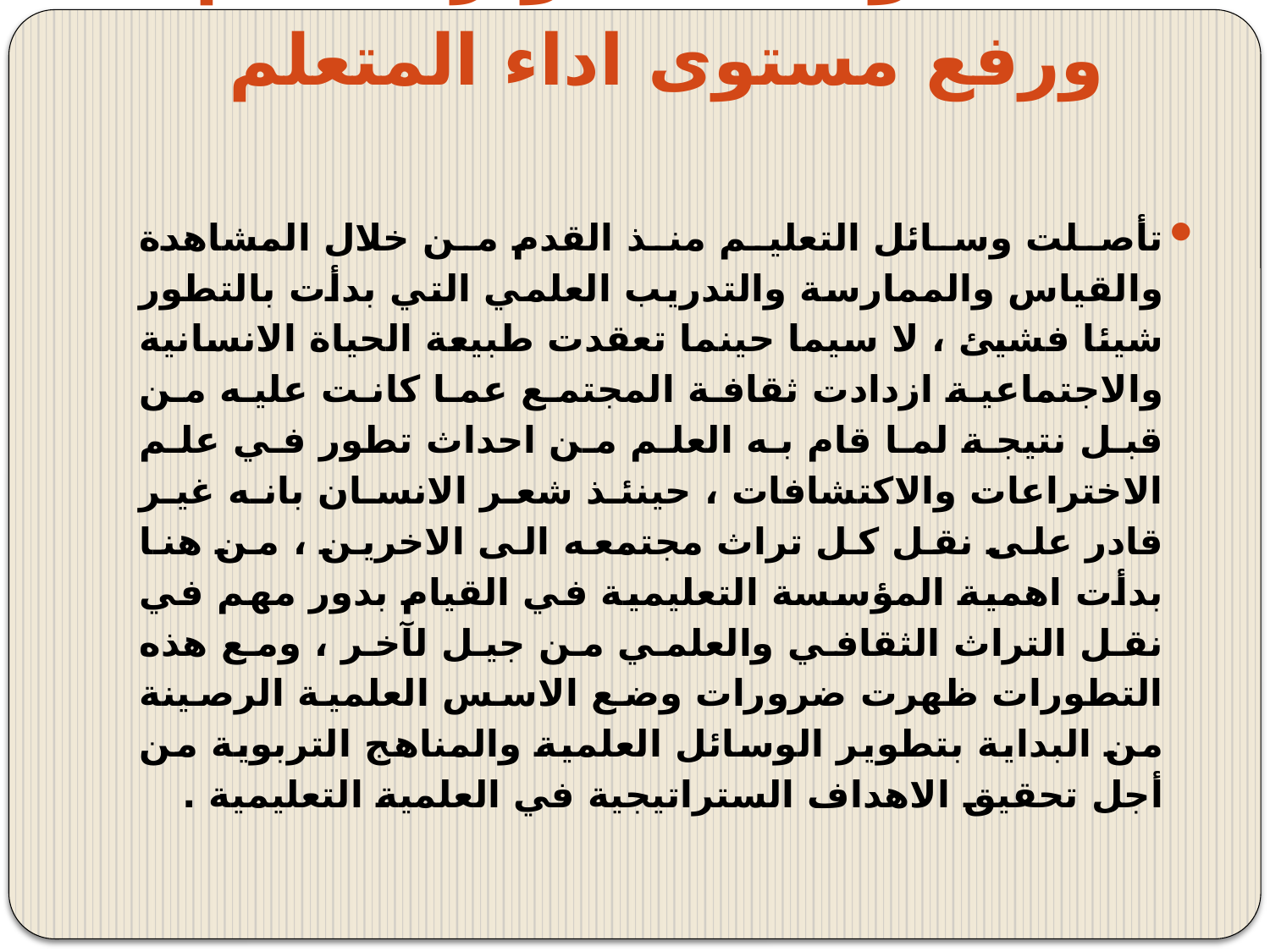

# تحليل وسائل تطوير التعليم ورفع مستوى اداء المتعلم
تأصلت وسائل التعليم منذ القدم من خلال المشاهدة والقياس والممارسة والتدريب العلمي التي بدأت بالتطور شيئا فشيئ ، لا سيما حينما تعقدت طبيعة الحياة الانسانية والاجتماعية ازدادت ثقافة المجتمع عما كانت عليه من قبل نتيجة لما قام به العلم من احداث تطور في علم الاختراعات والاكتشافات ، حينئذ شعر الانسان بانه غير قادر على نقل كل تراث مجتمعه الى الاخرين ، من هنا بدأت اهمية المؤسسة التعليمية في القيام بدور مهم في نقل التراث الثقافي والعلمي من جيل لآخر ، ومع هذه التطورات ظهرت ضرورات وضع الاسس العلمية الرصينة من البداية بتطوير الوسائل العلمية والمناهج التربوية من أجل تحقيق الاهداف الستراتيجية في العلمية التعليمية .